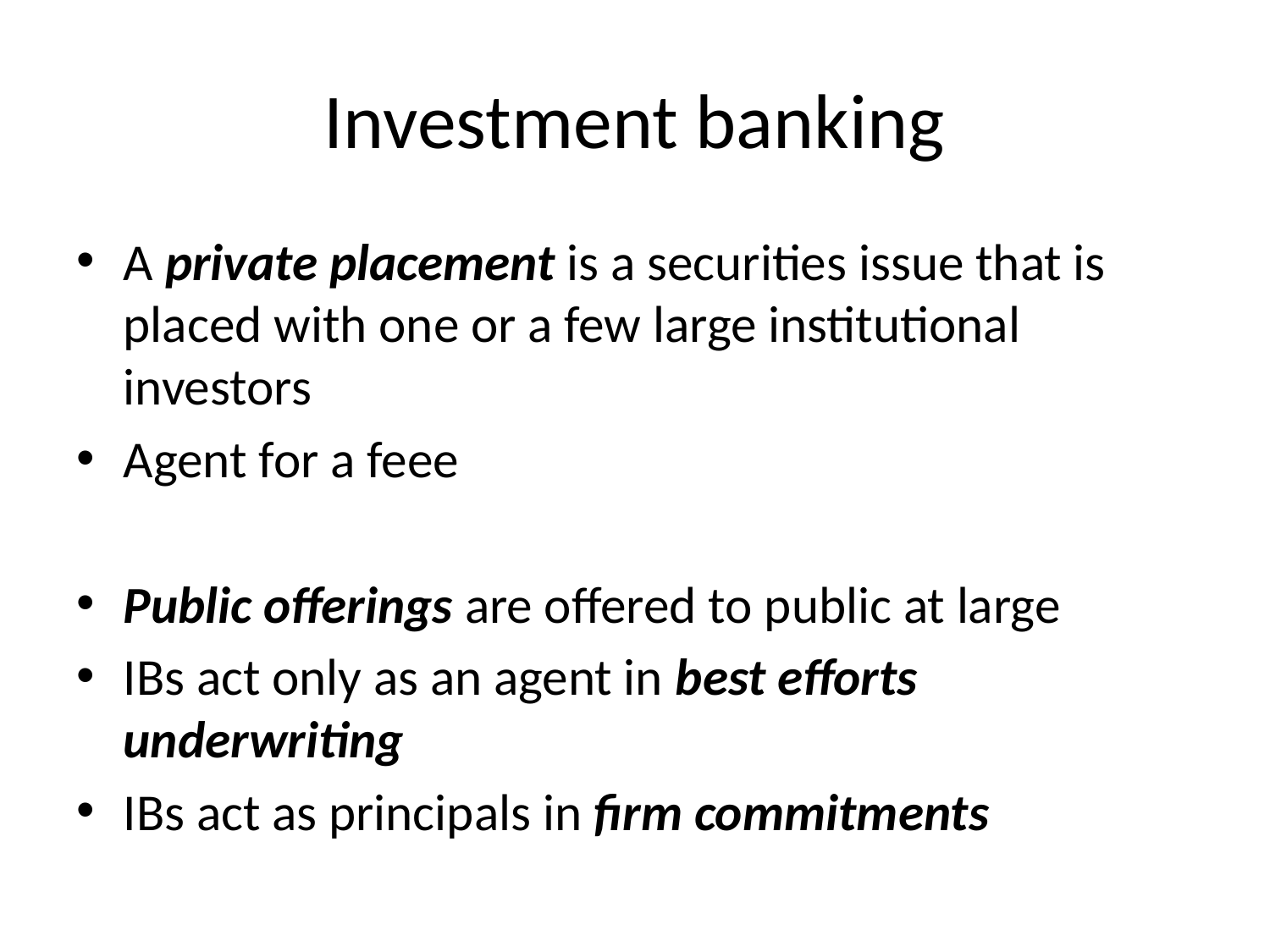

# Investment banking
A private placement is a securities issue that is placed with one or a few large institutional investors
Agent for a feee

Public offerings are offered to public at large
IBs act only as an agent in best efforts underwriting
IBs act as principals in firm commitments